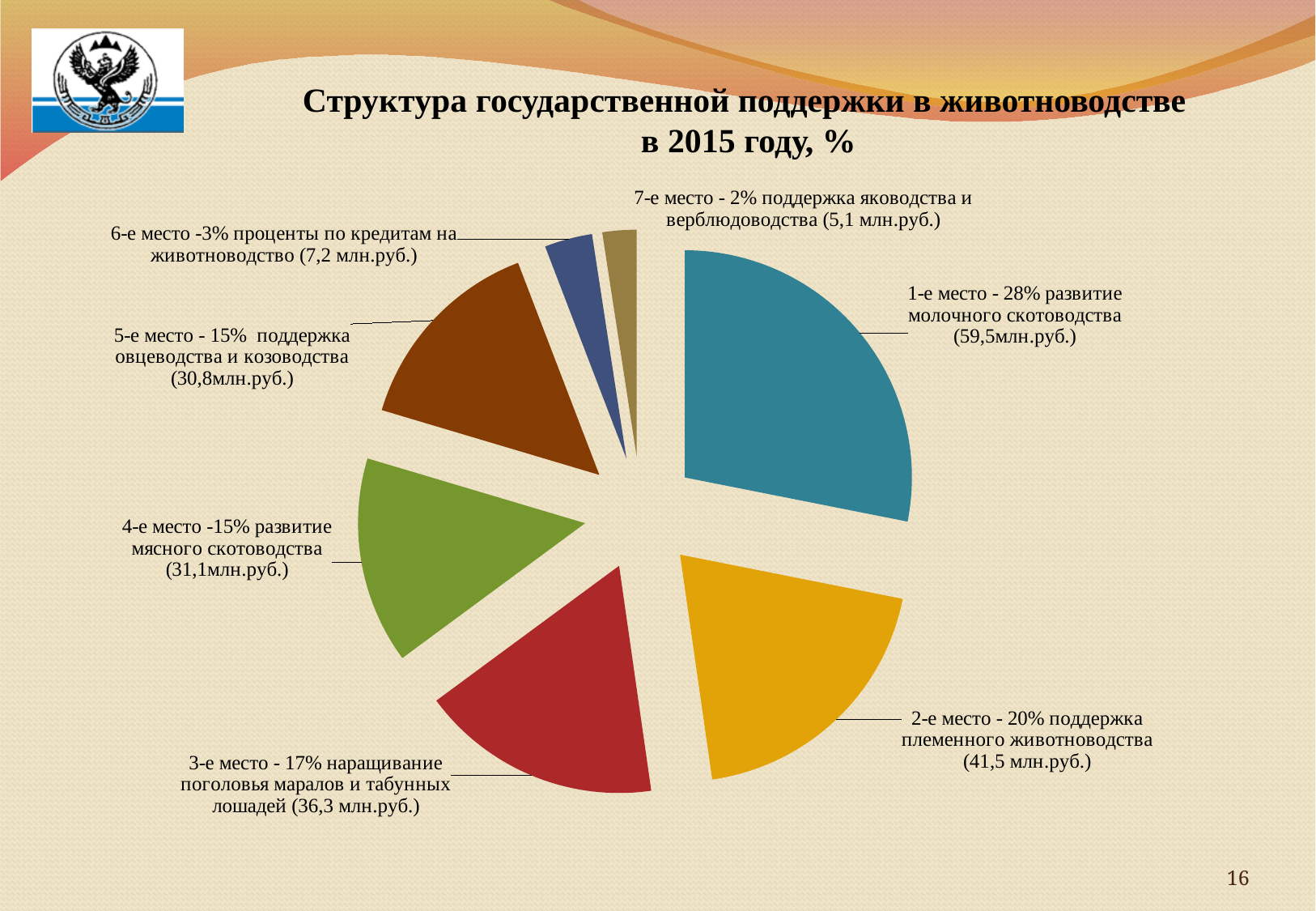

# Структура государственной поддержки в животноводстве в 2015 году, %

### Chart

| Category |  |
|---|---|
| Развитие молочного скотоводства | 59534.0 |
| поддержка племенного животноводства | 41539.4 |
| наращивание поголовья маралов и табунных лошадей | 36326.3 |
| Развитие мясного скотоводства | 31159.4 |
| поддержка овецеводства и козоводство | 30836.4 |
| проценты по кредитам на развитие животноводства | 7203.9000000000015 |
| поддержка яководство и верблюдоводство  | 5143.2 |
16